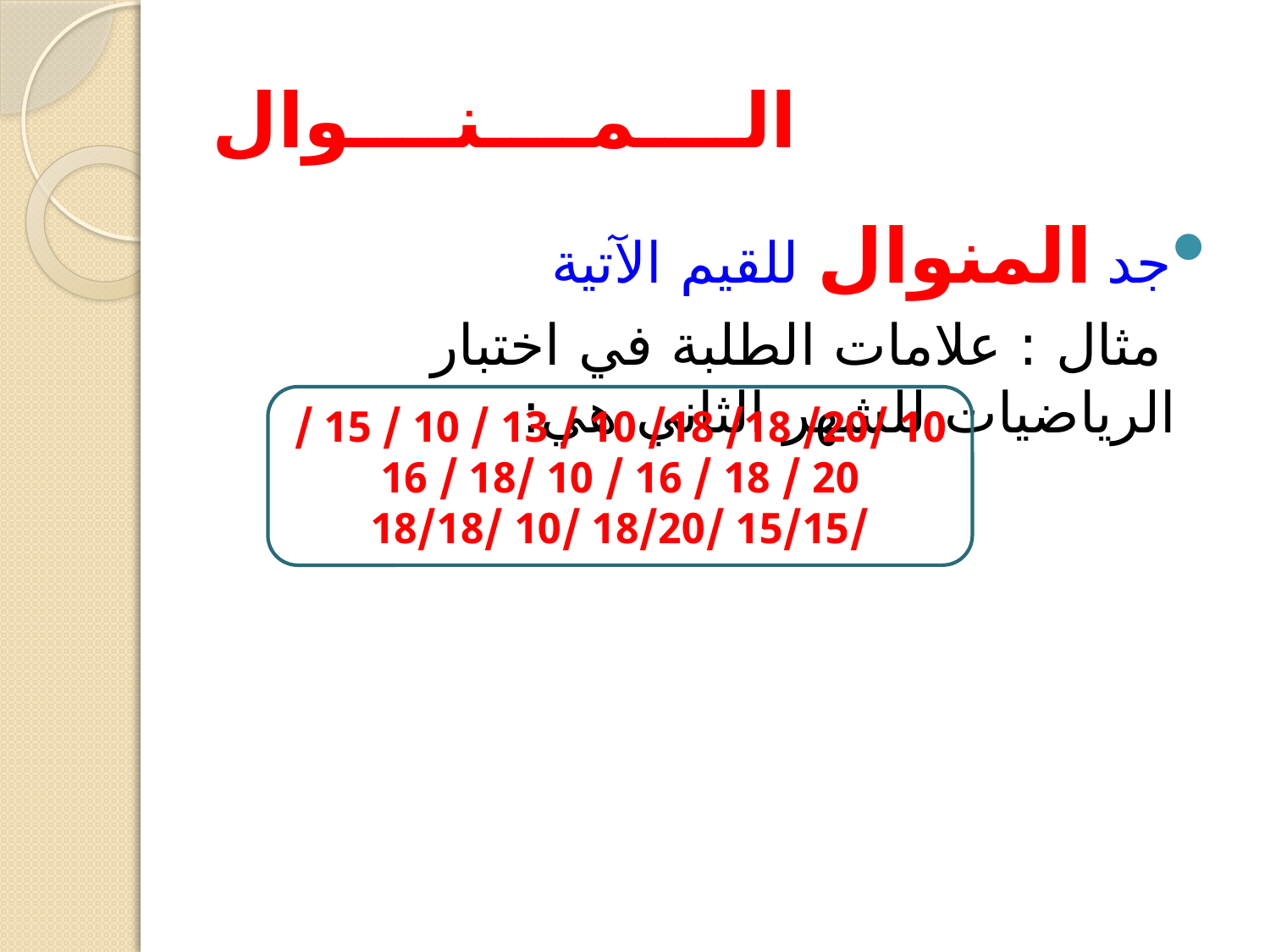

# الــــمــــنــــوال
جد المنوال للقيم الآتية
   مثال : علامات الطلبة في اختبار الرياضيات للشهر الثاني هي:

10 /20/ 18/ 18/ 10 / 13 / 10 / 15 / 20 / 18 / 16 / 10 /18 / 16 /15/15 /18/20 /10 /18/18